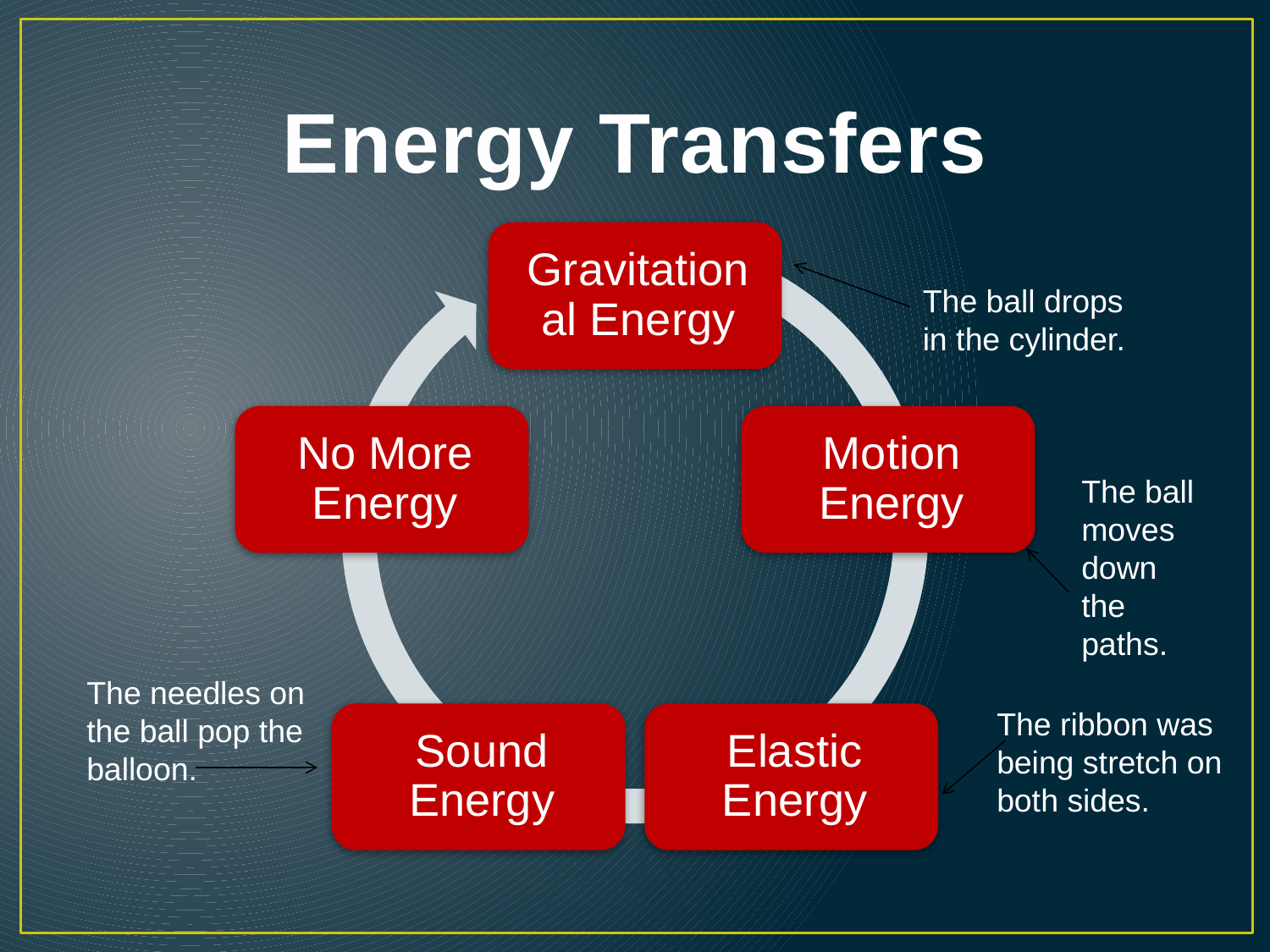

# Energy Transfers
Gravitational Energy
Motion Energy
Elastic Energy
Sound Energy
No More Energy
The ball drops in the cylinder.
The ball moves down the paths.
The needles on the ball pop the balloon.
The ribbon was being stretch on both sides.